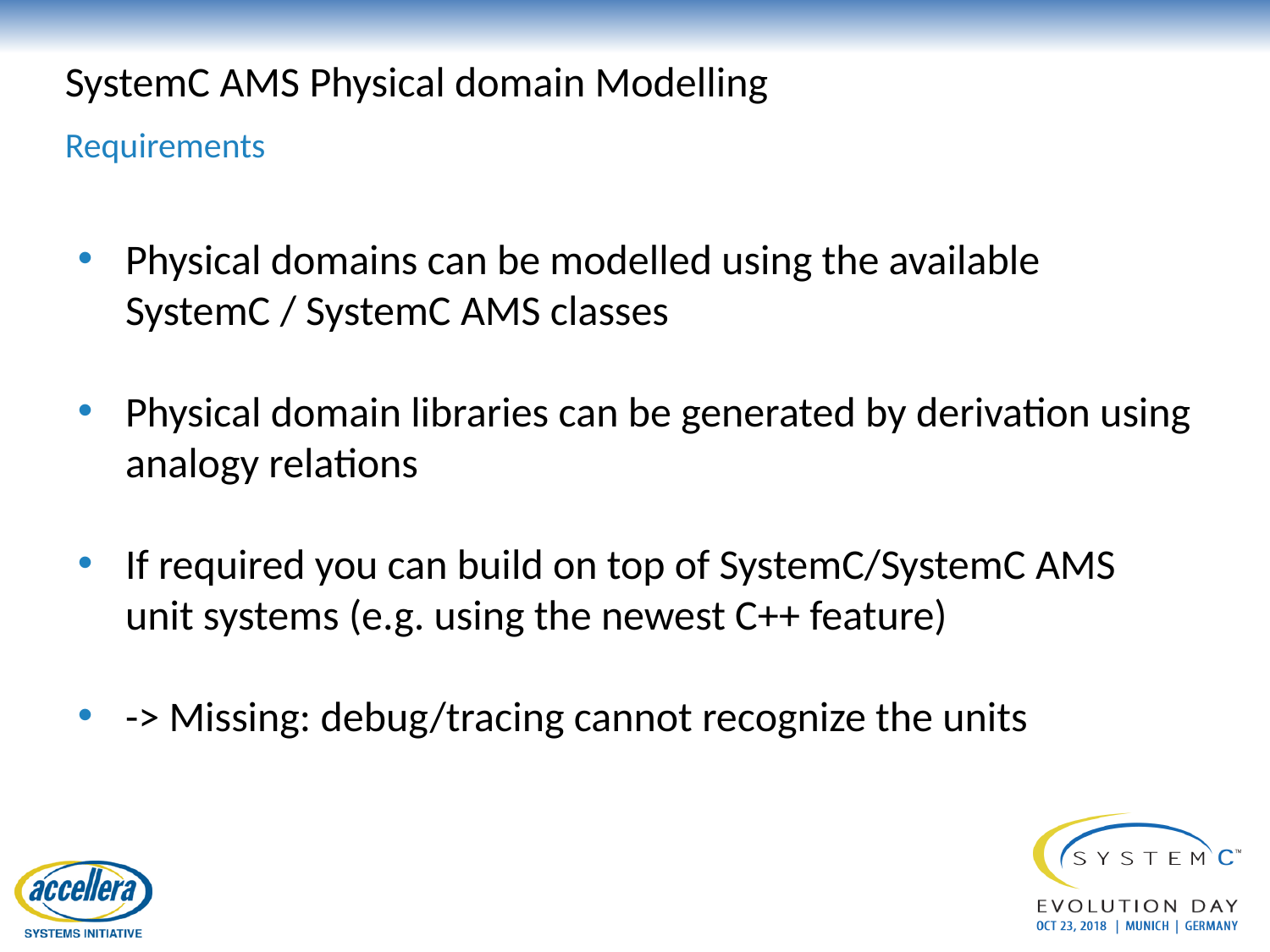

# SystemC AMS Physical domain Modelling
Requirements
Physical domains can be modelled using the available SystemC / SystemC AMS classes
Physical domain libraries can be generated by derivation using analogy relations
If required you can build on top of SystemC/SystemC AMS unit systems (e.g. using the newest C++ feature)
-> Missing: debug/tracing cannot recognize the units